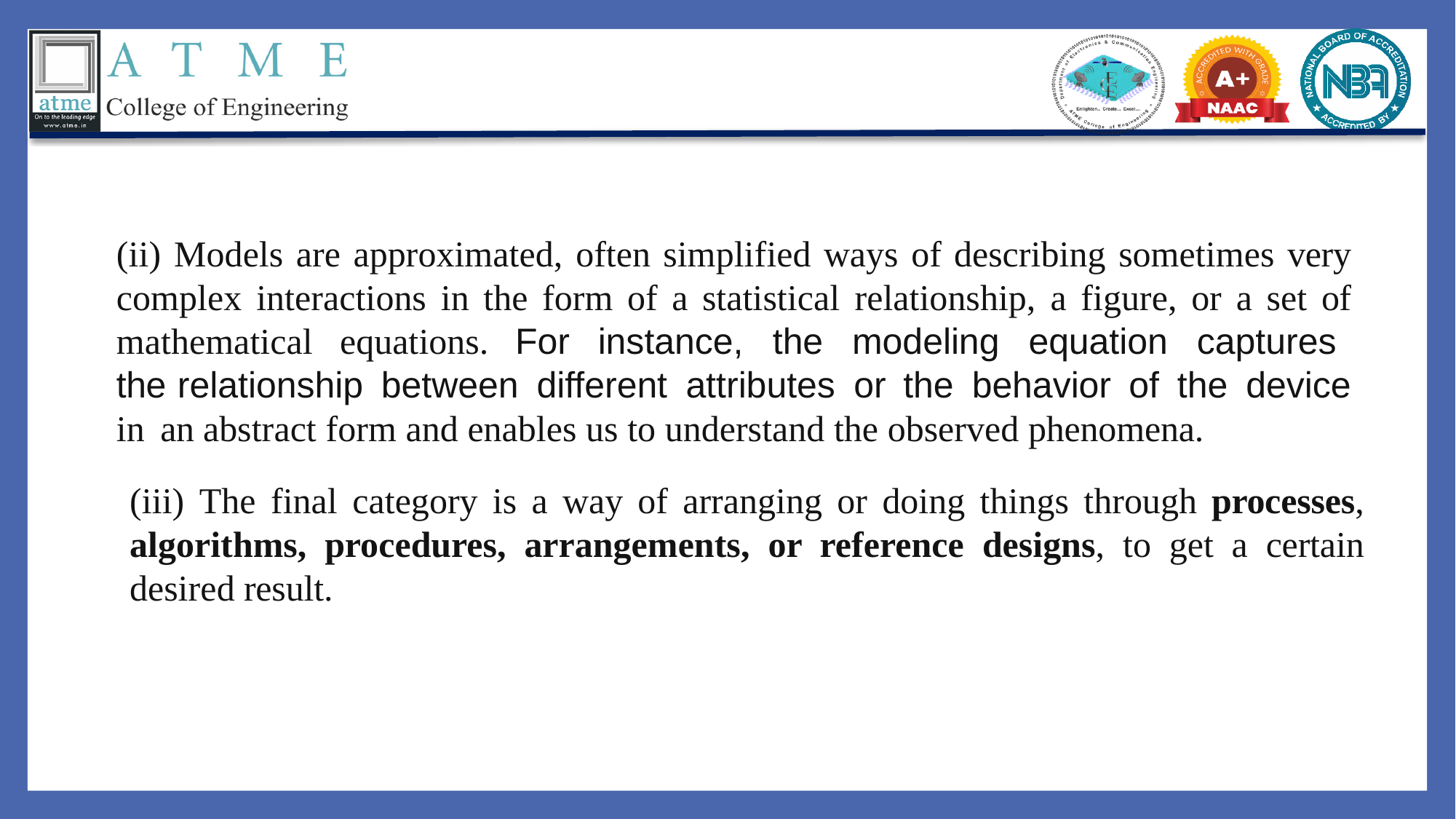

(ii) Models are approximated, often simplified ways of describing sometimes very complex interactions in the form of a statistical relationship, a figure, or a set of mathematical  equations.  For  instance,  the  modeling  equation  captures  the relationship between different attributes or the behavior of the device in an abstract form and enables us to understand the observed phenomena.
(iii) The final category is a way of arranging or doing things through processes, algorithms, procedures, arrangements, or reference designs, to get a certain desired result.